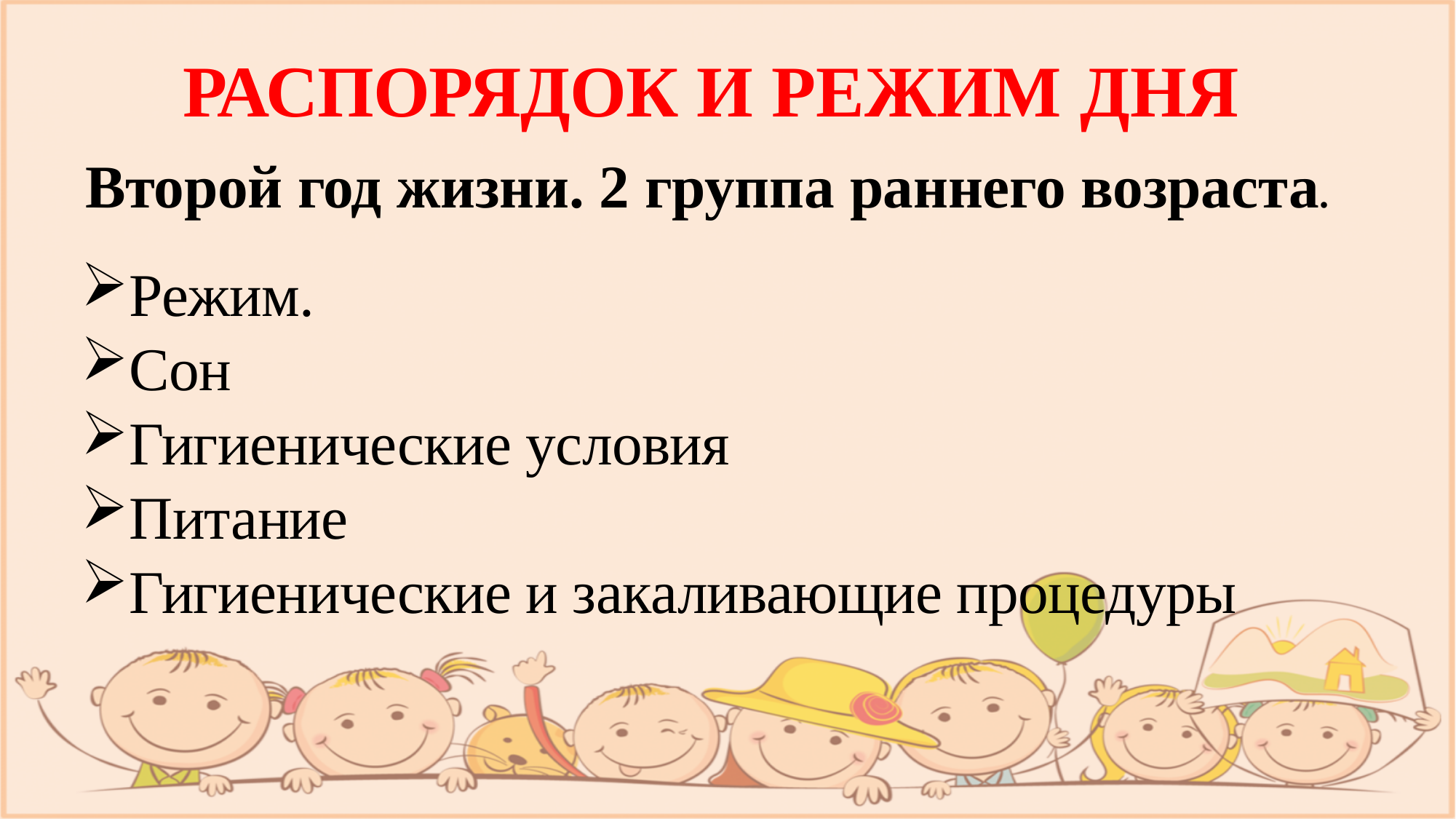

РАСПОРЯДОК И РЕЖИМ ДНЯ
# Второй год жизни. 2 группа раннего возраста.
Режим.
Сон
Гигиенические условия
Питание
Гигиенические и закаливающие процедуры